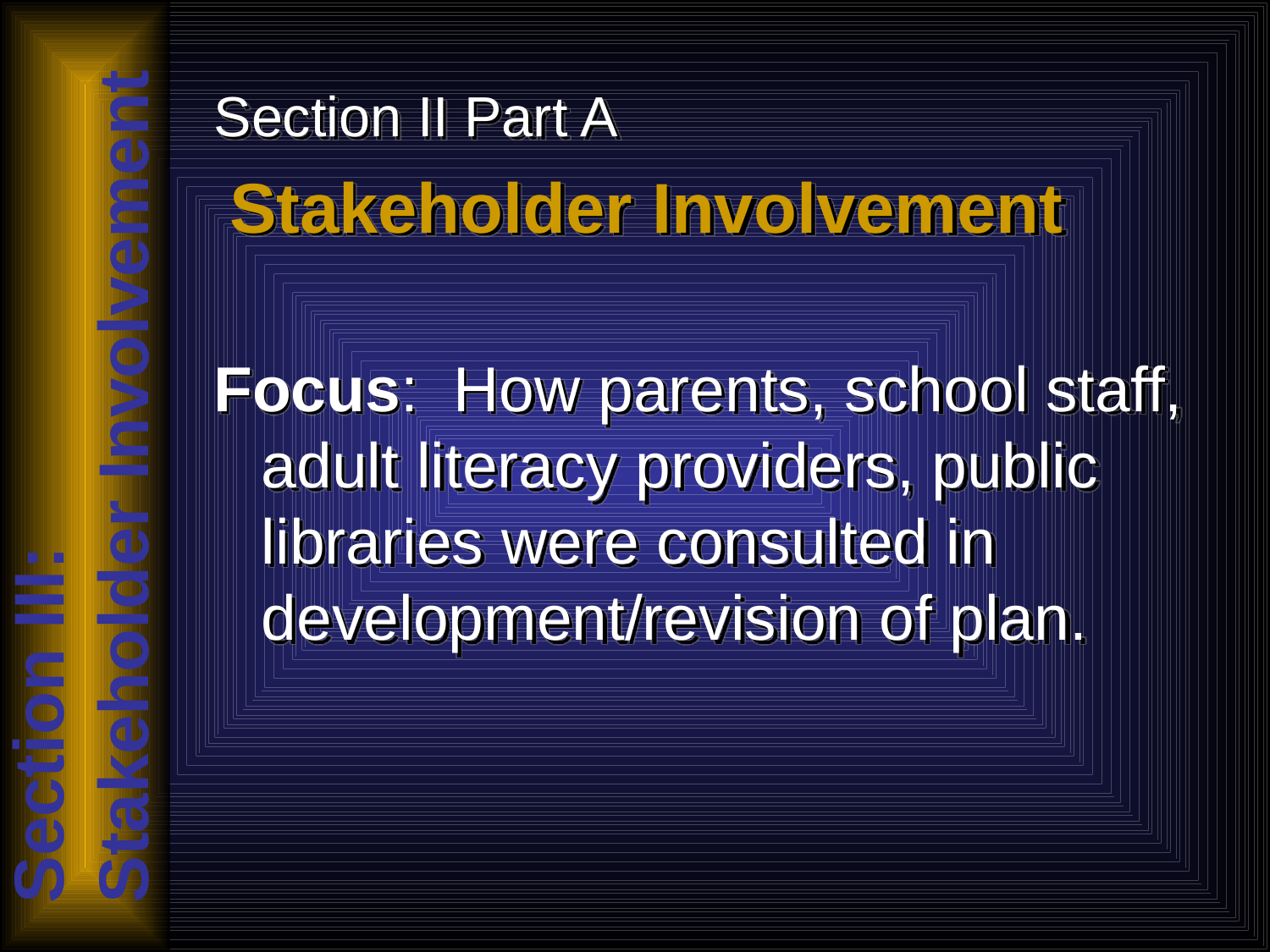

Section II Part A
 Stakeholder Involvement

Focus:  How parents, school staff, adult literacy providers, public libraries were consulted in development/revision of plan.

Section III:      Stakeholder Involvement